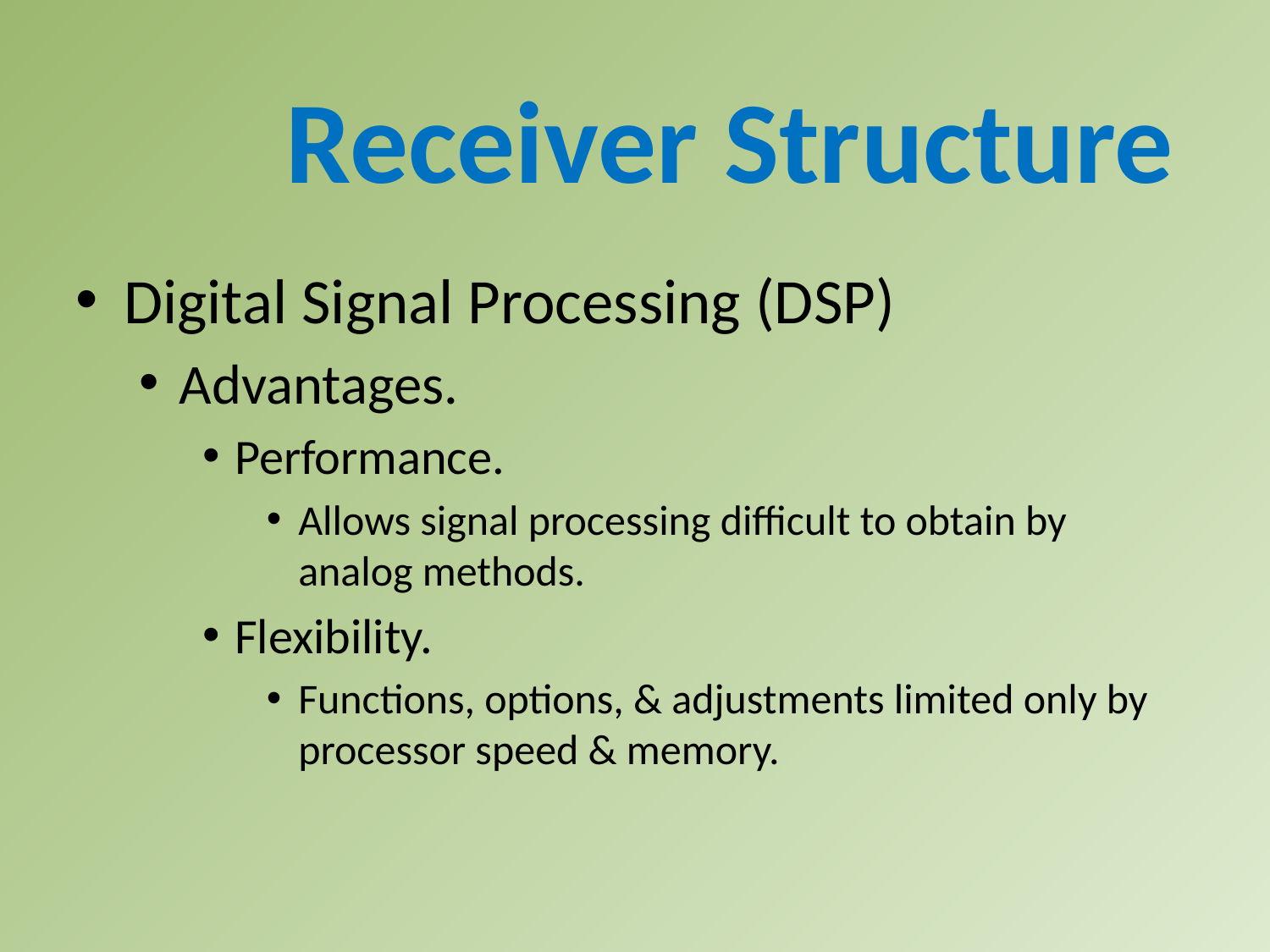

Receiver Structure
Digital Signal Processing (DSP)
Advantages.
Performance.
Allows signal processing difficult to obtain by analog methods.
Flexibility.
Functions, options, & adjustments limited only by processor speed & memory.